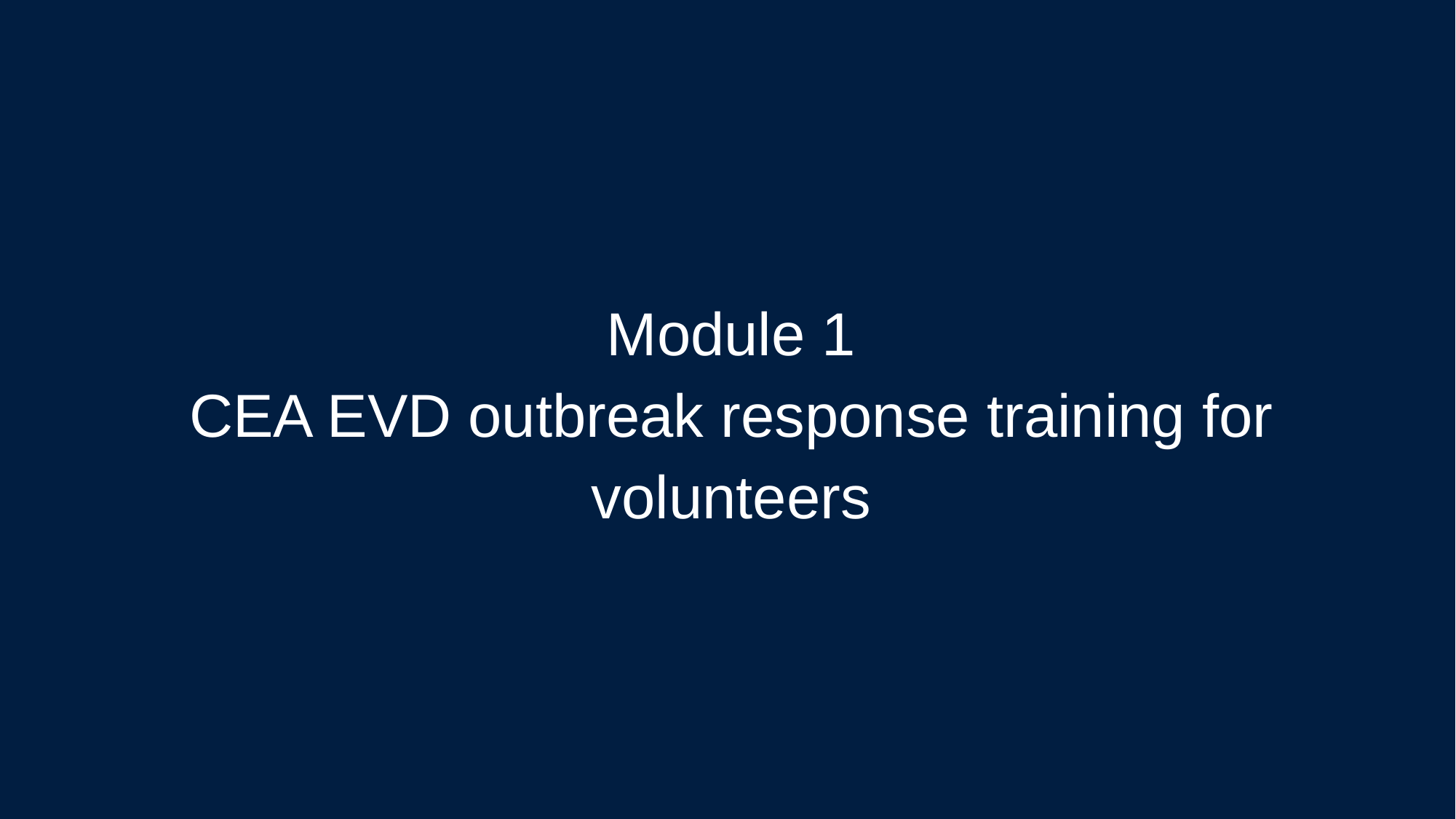

# Module 1 CEA EVD outbreak response training for volunteers